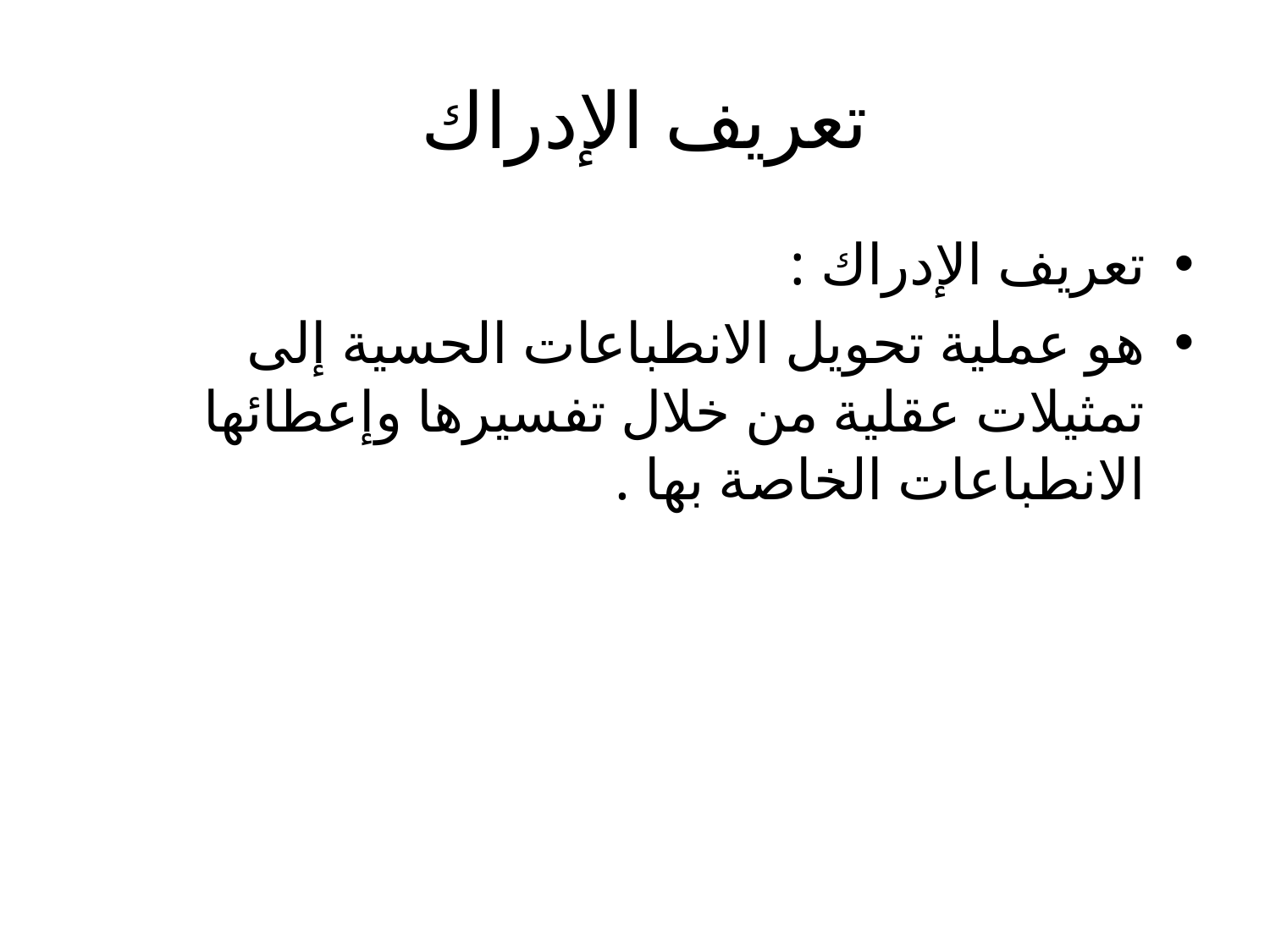

# تعريف الإدراك
تعريف الإدراك :
هو عملية تحويل الانطباعات الحسية إلى تمثيلات عقلية من خلال تفسيرها وإعطائها الانطباعات الخاصة بها .